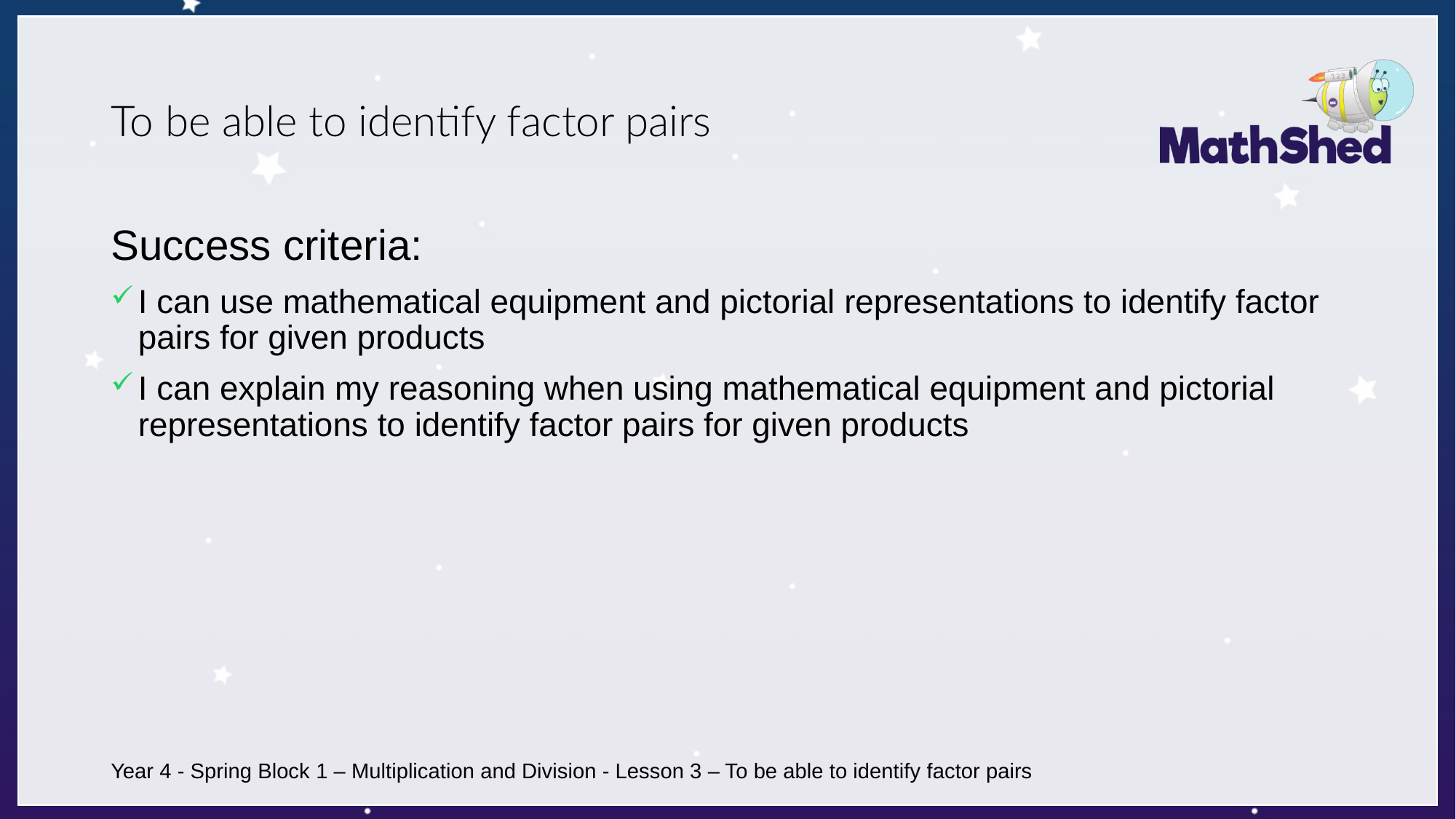

# To be able to identify factor pairs
Success criteria:
I can use mathematical equipment and pictorial representations to identify factor pairs for given products
I can explain my reasoning when using mathematical equipment and pictorial representations to identify factor pairs for given products
Year 4 - Spring Block 1 – Multiplication and Division - Lesson 3 – To be able to identify factor pairs